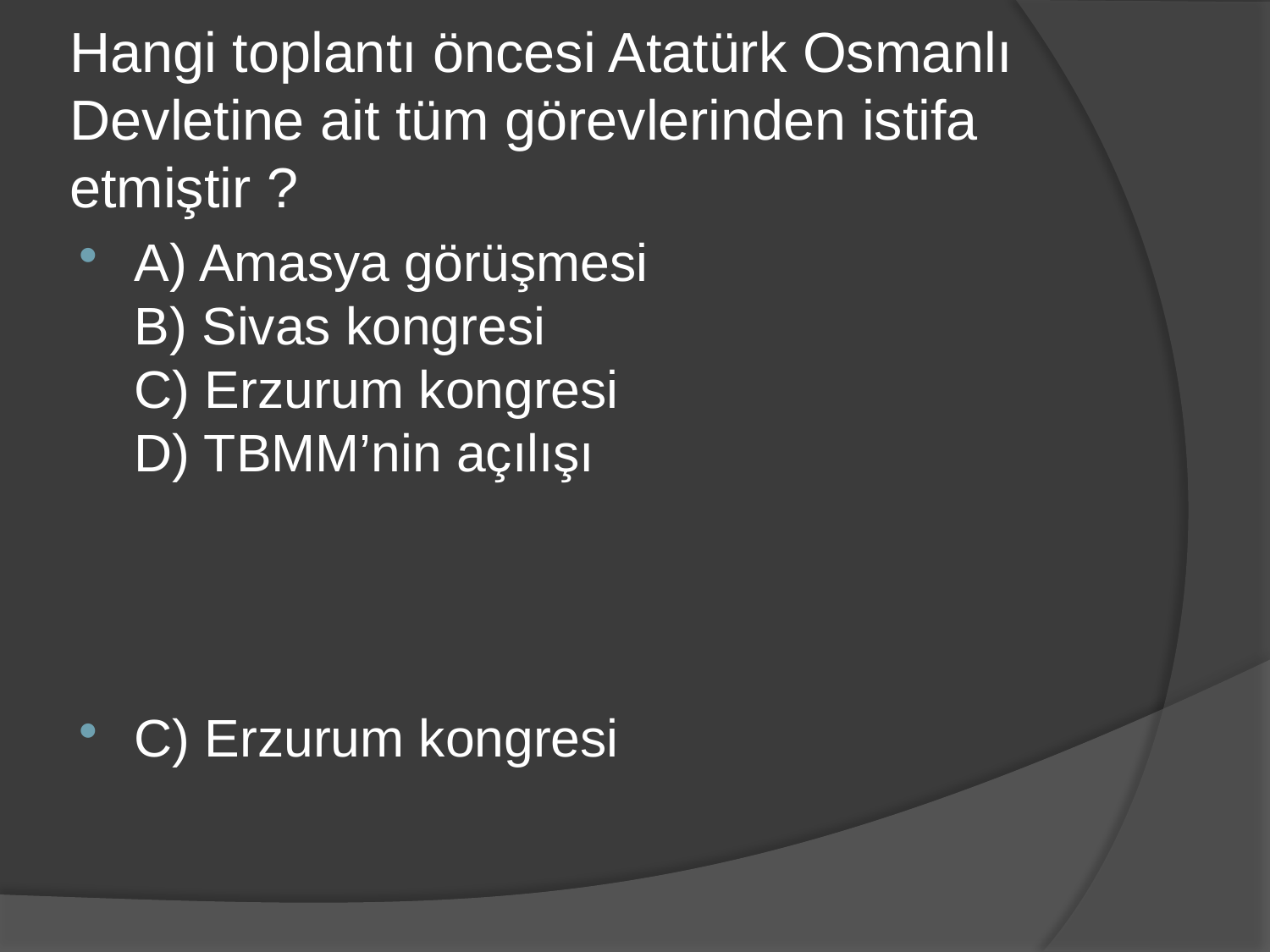

# Hangi toplantı öncesi Atatürk Osmanlı Devletine ait tüm görevlerinden istifa etmiştir ?
A) Amasya görüşmesi
B) Sivas kongresi
C) Erzurum kongresi
D) TBMM’nin açılışı

C) Erzurum kongresi